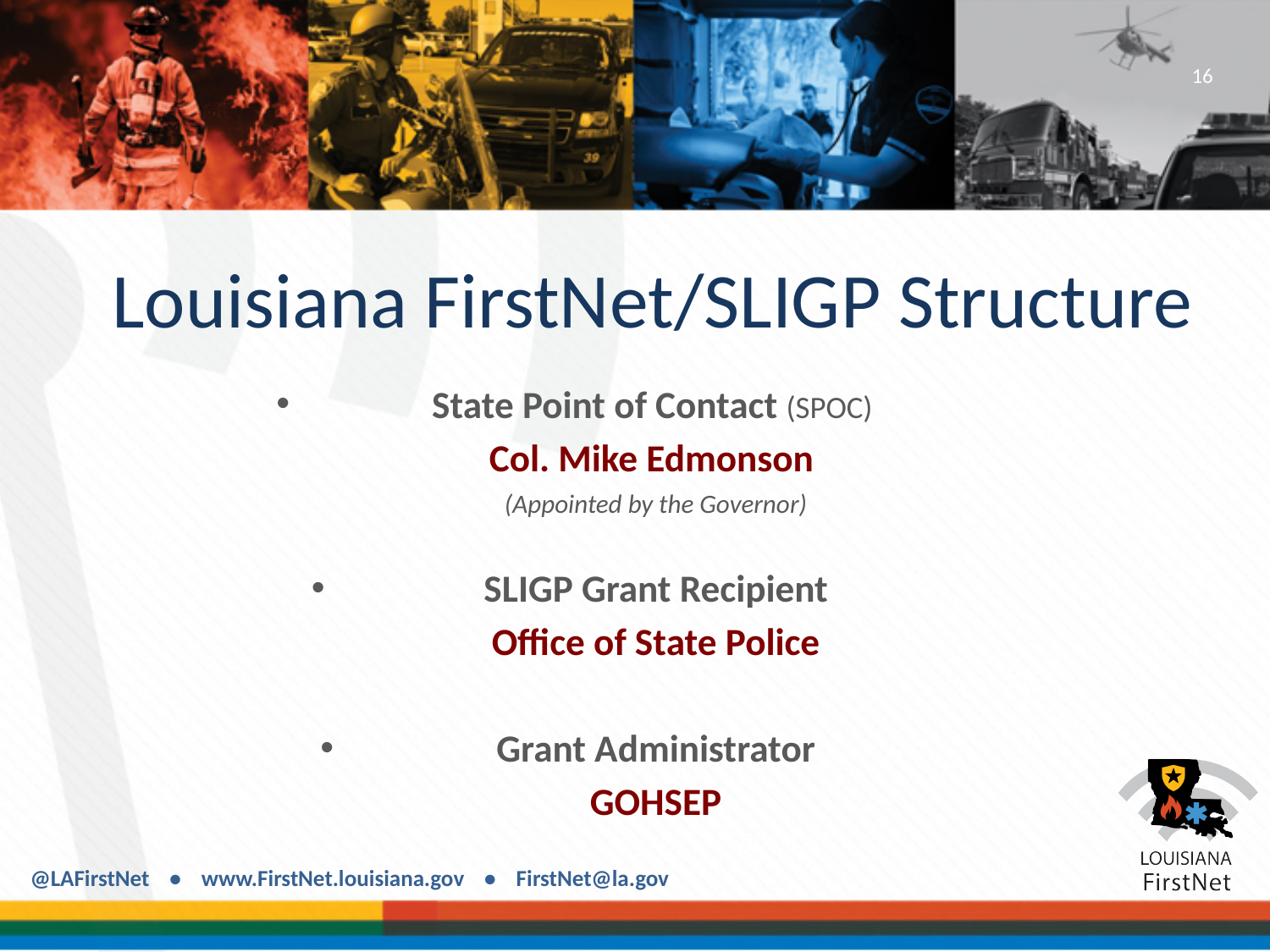

16
# Louisiana FirstNet/SLIGP Structure
State Point of Contact (SPOC)
	Col. Mike Edmonson
	(Appointed by the Governor)

SLIGP Grant Recipient
	Office of State Police

Grant Administrator
	GOHSEP